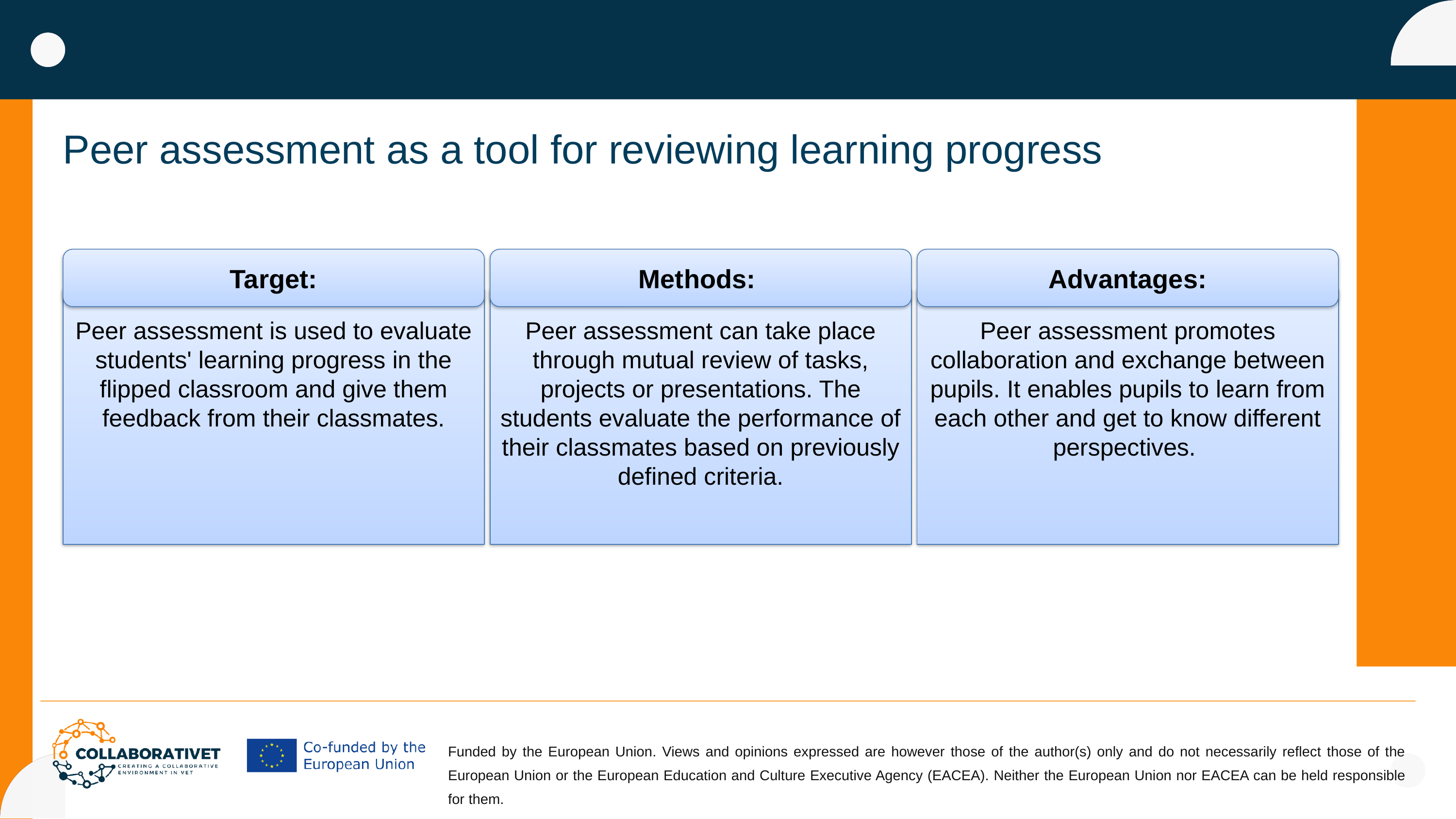

Peer assessment as a tool for reviewing learning progress
Target:
Methods:
Advantages:
Peer assessment is used to evaluate students' learning progress in the flipped classroom and give them feedback from their classmates.
Peer assessment can take place through mutual review of tasks, projects or presentations. The students evaluate the performance of their classmates based on previously defined criteria.
Peer assessment promotes collaboration and exchange between pupils. It enables pupils to learn from each other and get to know different perspectives.

Funded by the European Union. Views and opinions expressed are however those of the author(s) only and do not necessarily reflect those of the European Union or the European Education and Culture Executive Agency (EACEA). Neither the European Union nor EACEA can be held responsible for them.